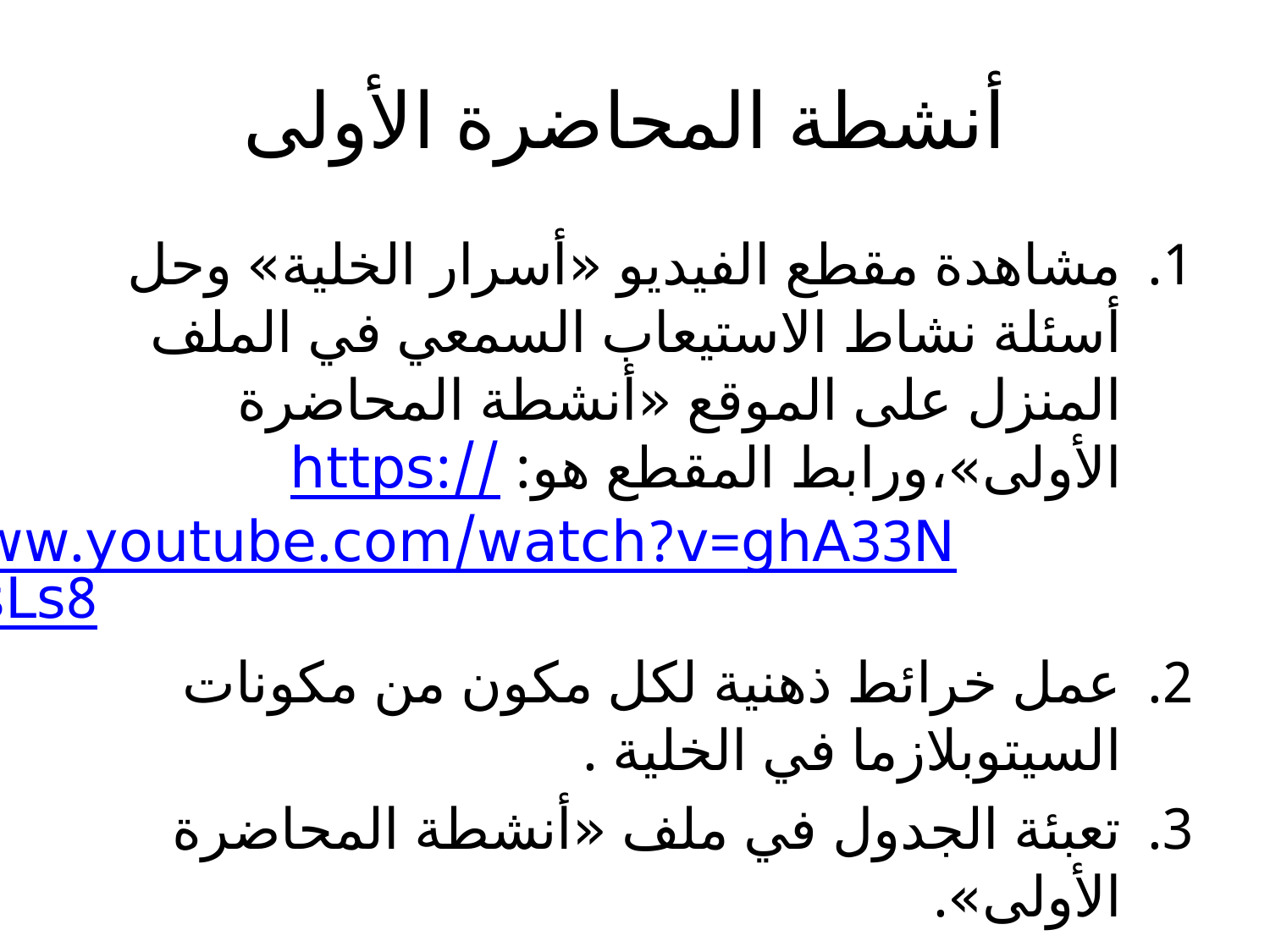

# أنشطة المحاضرة الأولى
مشاهدة مقطع الفيديو «أسرار الخلية» وحل أسئلة نشاط الاستيعاب السمعي في الملف المنزل على الموقع «أنشطة المحاضرة الأولى»،ورابط المقطع هو: https://www.youtube.com/watch?v=ghA33NOsLs8
عمل خرائط ذهنية لكل مكون من مكونات السيتوبلازما في الخلية .
تعبئة الجدول في ملف «أنشطة المحاضرة الأولى».